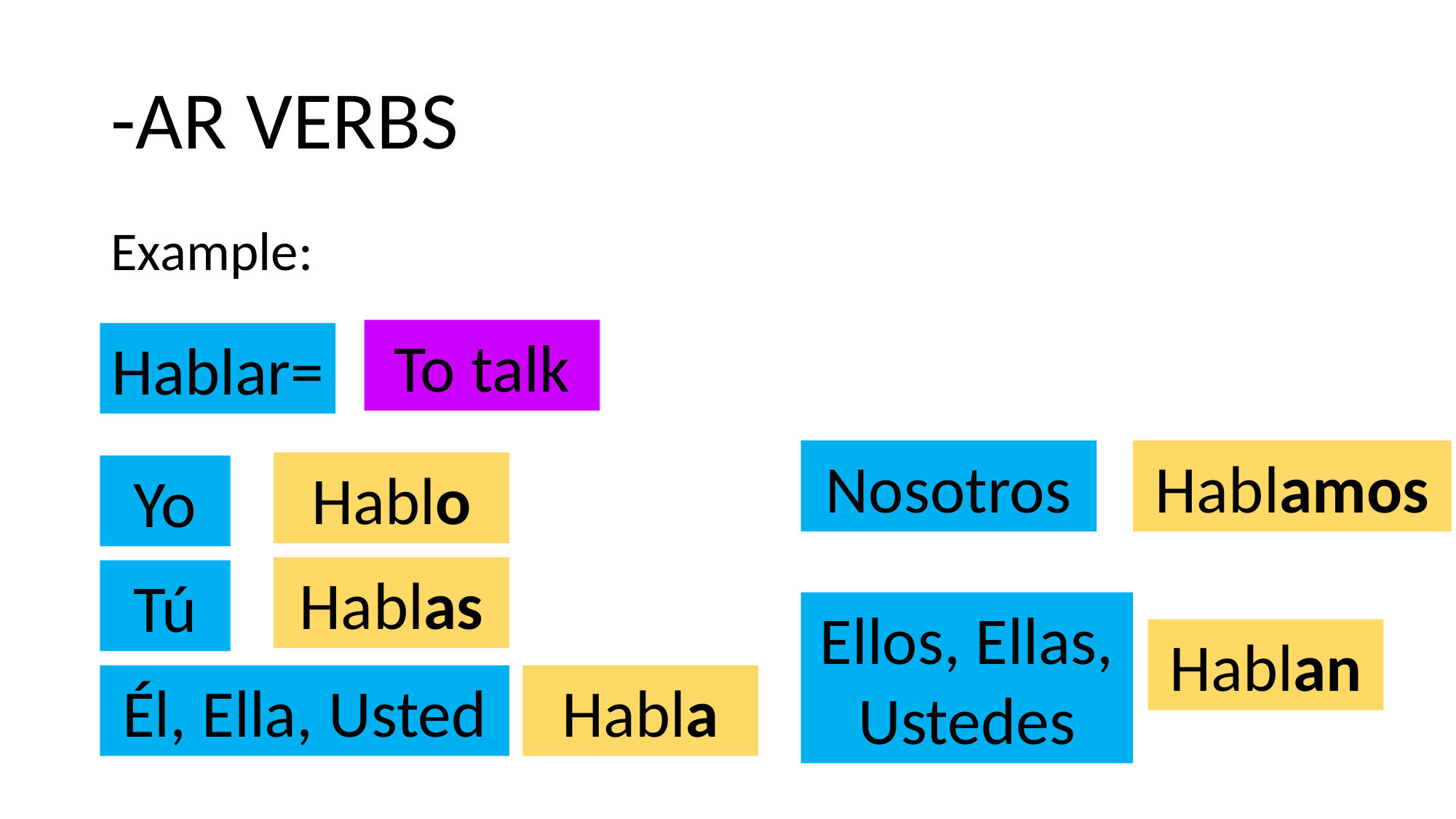

# -AR VERBS
Example:

To talk
Hablar=
Hablamos
Nosotros
Hablo
Yo
Hablas
Tú
Ellos, Ellas, Ustedes
Hablan
Él, Ella, Usted
Habla